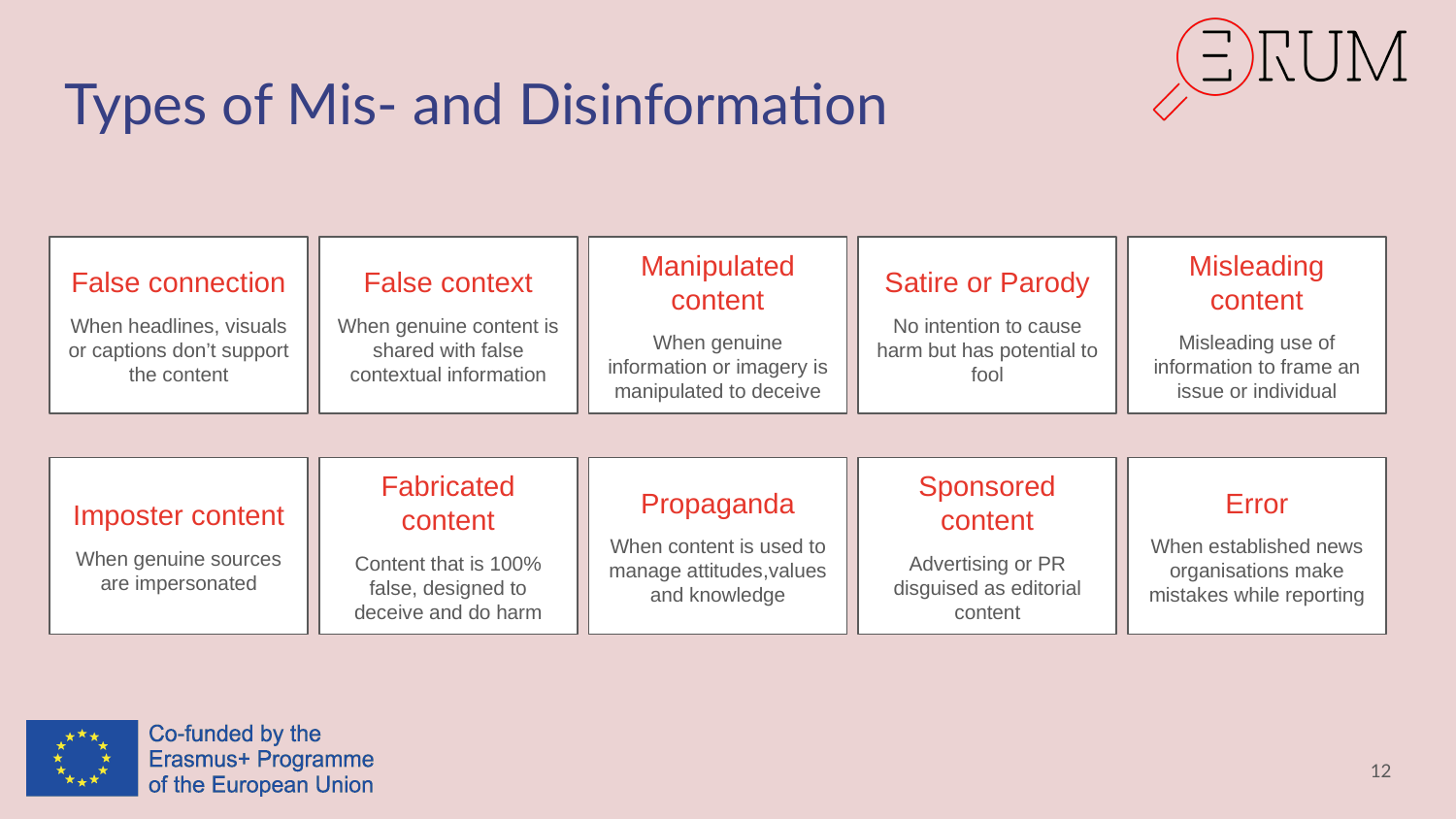

# Types of Mis- and Disinformation

False connection

When headlines, visuals or captions don’t support the content
False context

When genuine content is shared with false contextual information
Manipulated content

When genuine information or imagery is manipulated to deceive
Satire or Parody

No intention to cause harm but has potential to fool
Misleading content

Misleading use of information to frame an issue or individual
Imposter content

When genuine sources are impersonated
Fabricated content

Content that is 100% false, designed to deceive and do harm
Propaganda

When content is used to manage attitudes,values and knowledge
Sponsored content

Advertising or PR disguised as editorial content
Error

When established news organisations make mistakes while reporting
12